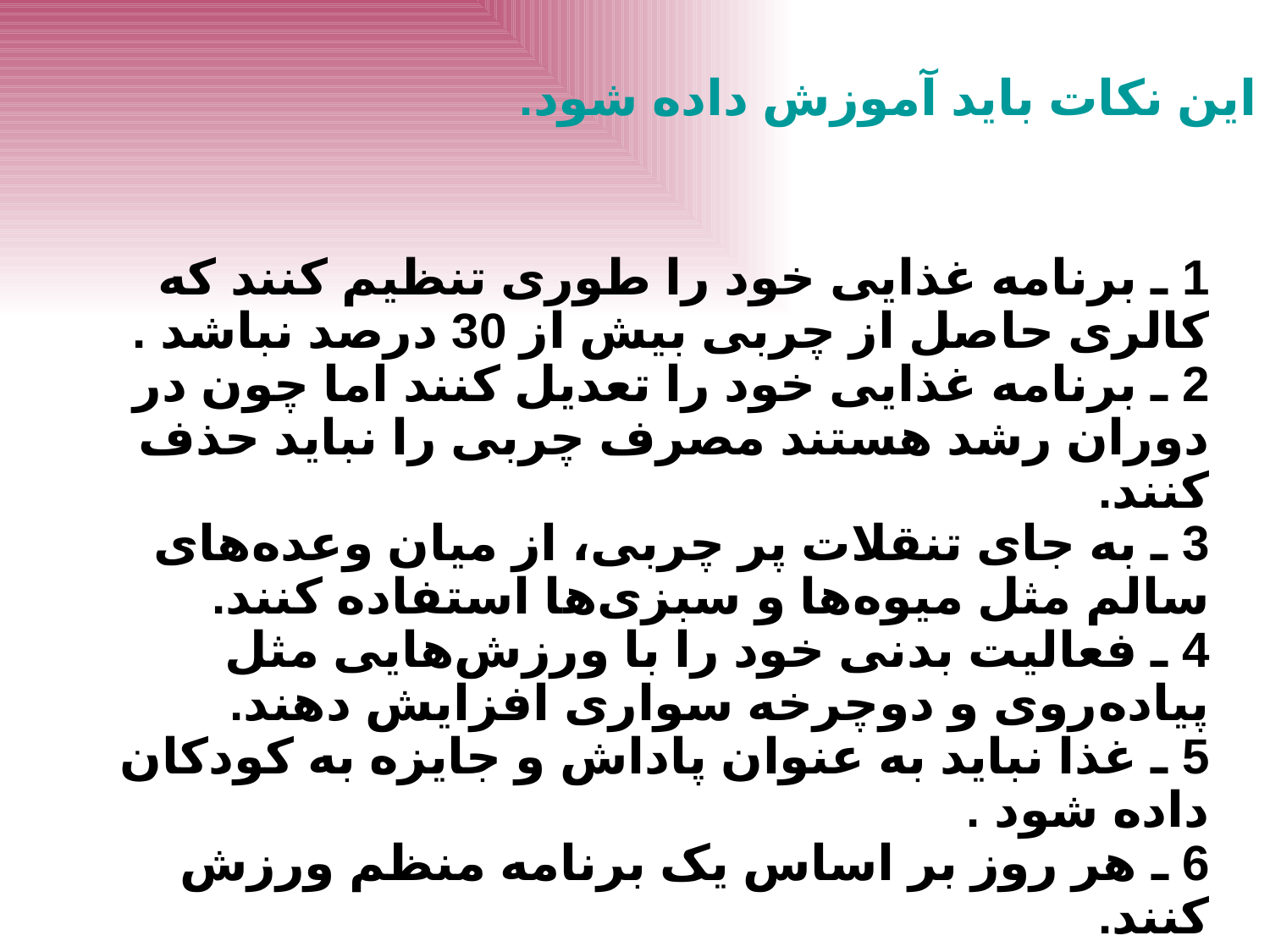

این نکات باید آموزش داده شود.

1 ـ برنامه غذایی خود را طوری تنظیم کنند که کالری حاصل از چربی بیش از 30 درصد نباشد .
2 ـ برنامه غذایی خود را تعدیل کنند اما چون در دوران رشد هستند مصرف چربی را نباید حذف کنند.
3 ـ به جای تنقلات پر چربی، از میان وعده‌های سالم مثل میوه‌ها و سبزی‌ها استفاده کنند.
4 ـ فعالیت بدنی خود را با ورزش‌هایی مثل پیاده‌روی و دوچرخه سواری افزایش دهند.
5 ـ غذا نباید به عنوان پاداش و جایزه به کودکان داده شود .
6 ـ هر روز بر اساس یک برنامه منظم ورزش کنند.